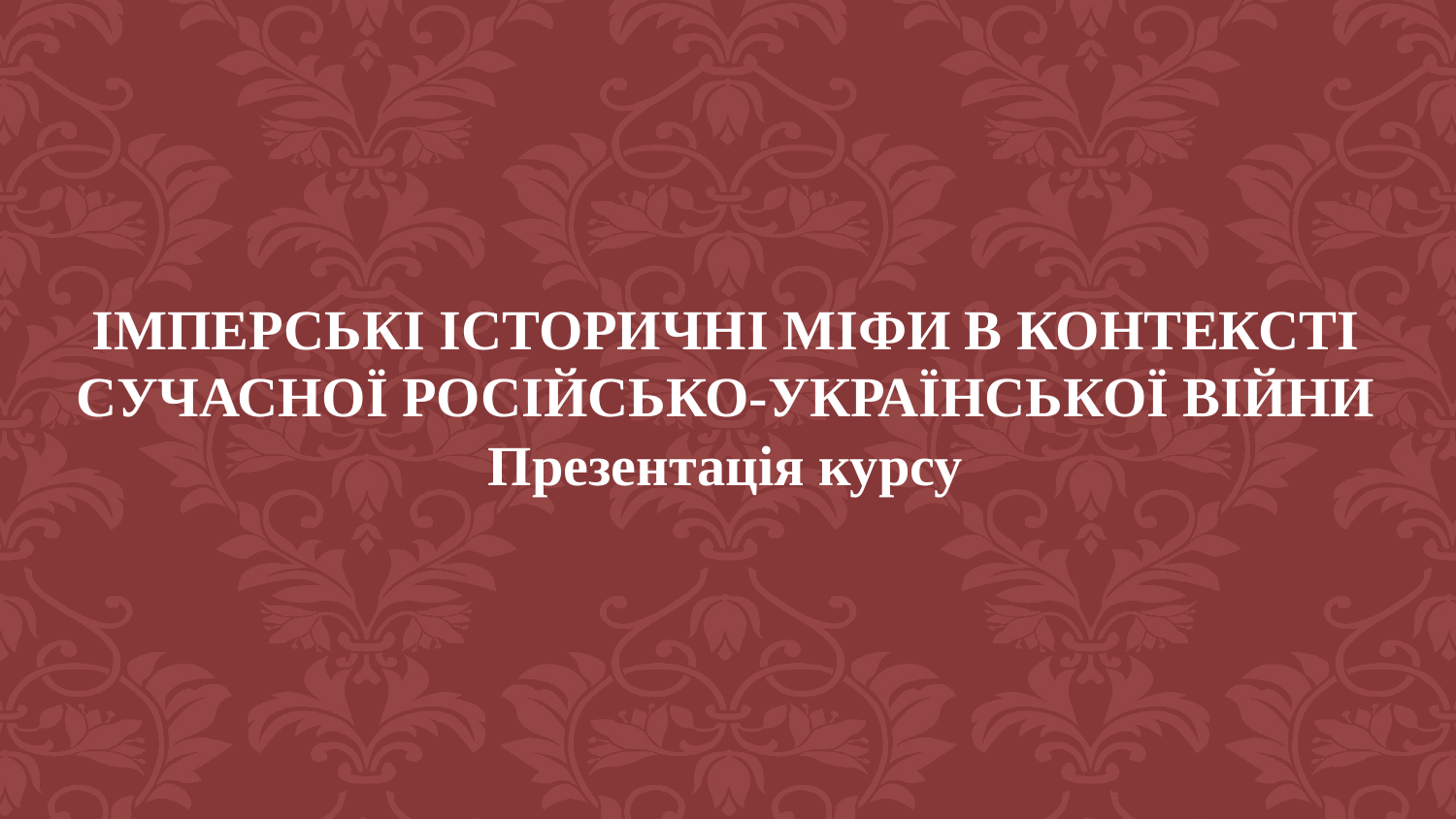

ІМПЕРСЬКІ ІСТОРИЧНІ МІФИ В КОНТЕКСТІ СУЧАСНОЇ РОСІЙСЬКО-УКРАЇНСЬКОЇ ВІЙНИ
Презентація курсу